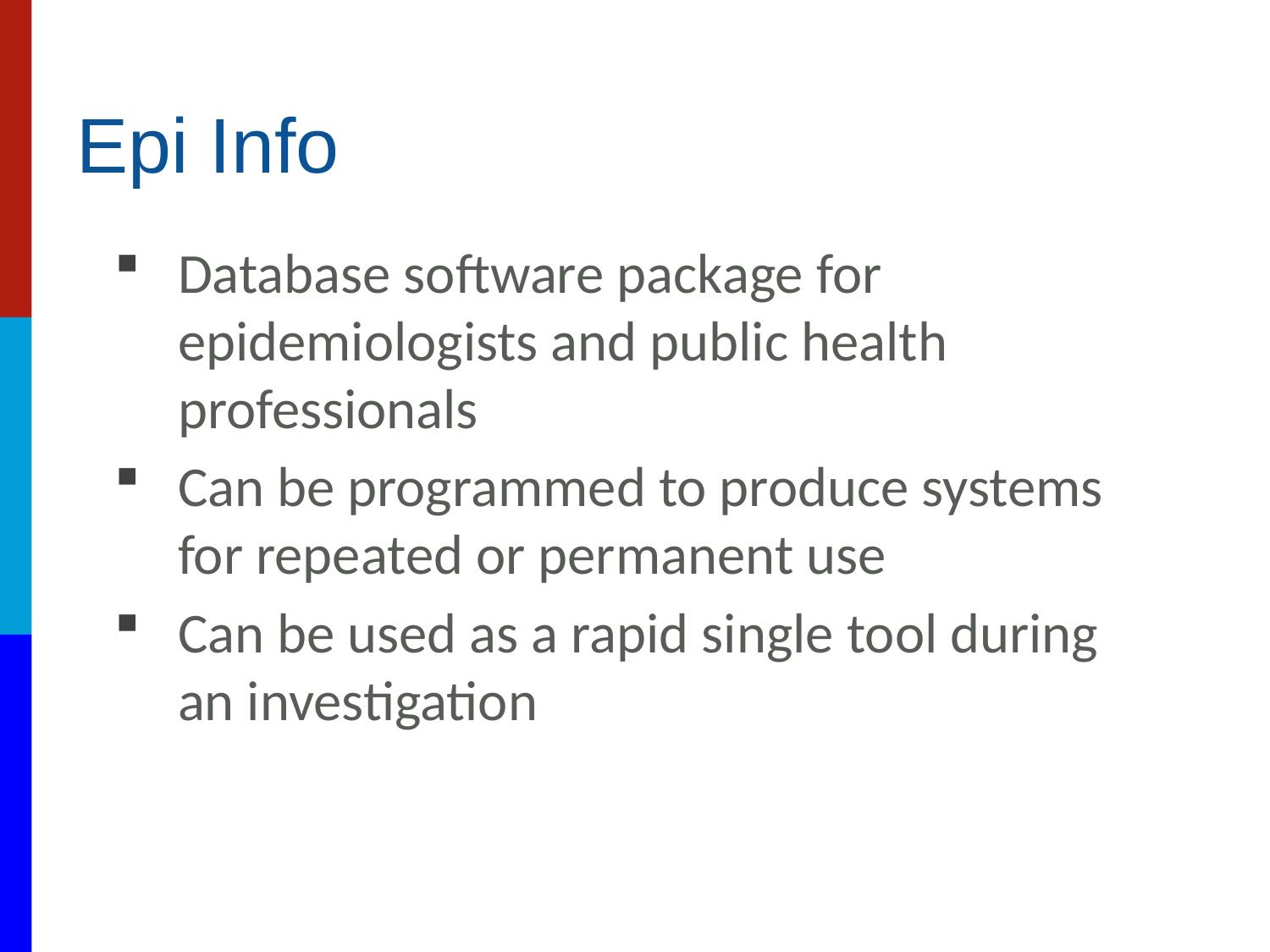

# Epi Info
Database software package for epidemiologists and public health professionals
Can be programmed to produce systems for repeated or permanent use
Can be used as a rapid single tool during an investigation